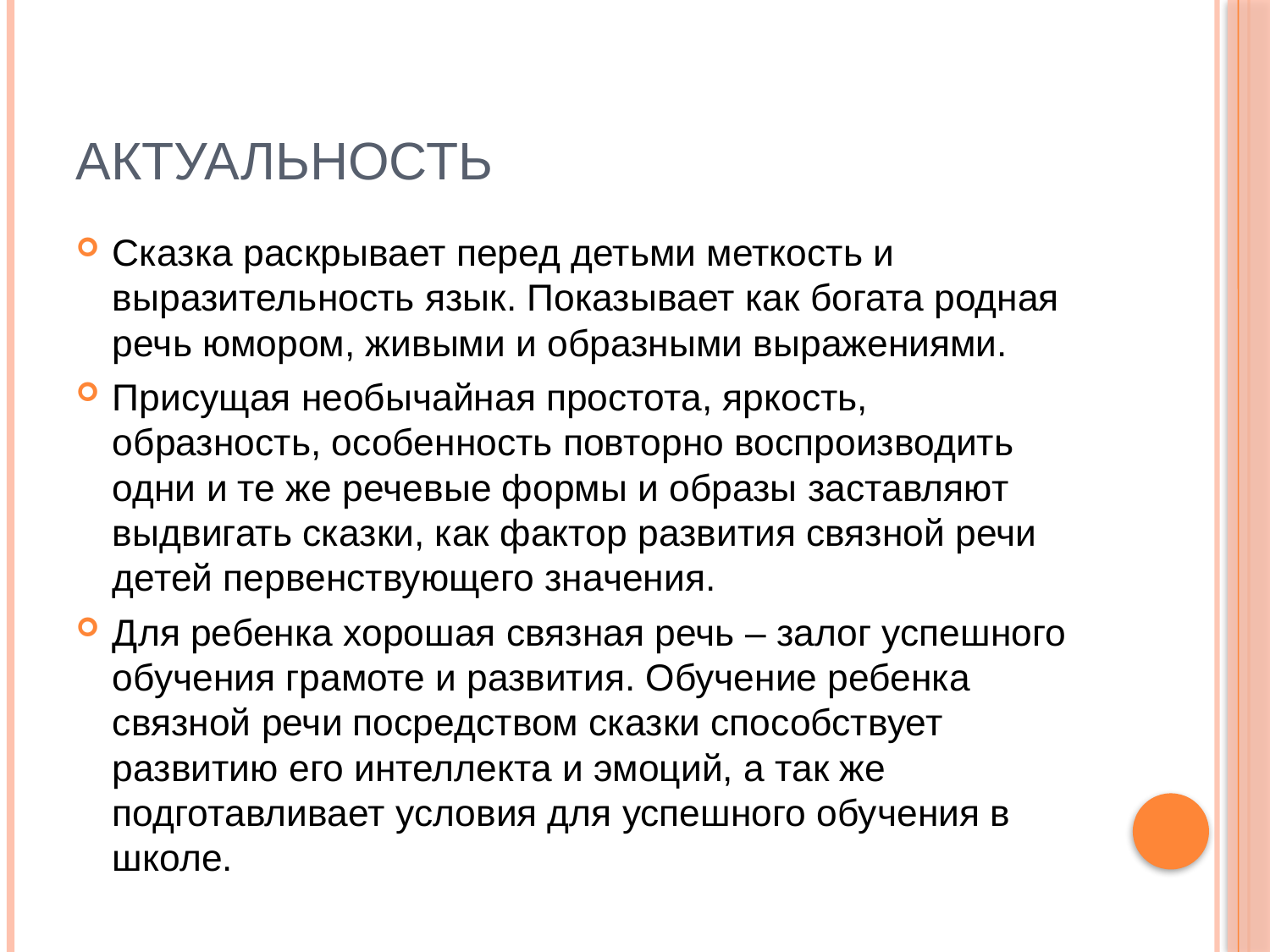

# Актуальность
Сказка раскрывает перед детьми меткость и выразительность язык. Показывает как богата родная речь юмором, живыми и образными выражениями.
Присущая необычайная простота, яркость, образность, особенность повторно воспроизводить одни и те же речевые формы и образы заставляют выдвигать сказки, как фактор развития связной речи детей первенствующего значения.
Для ребенка хорошая связная речь – залог успешного обучения грамоте и развития. Обучение ребенка связной речи посредством сказки способствует развитию его интеллекта и эмоций, а так же подготавливает условия для успешного обучения в школе.